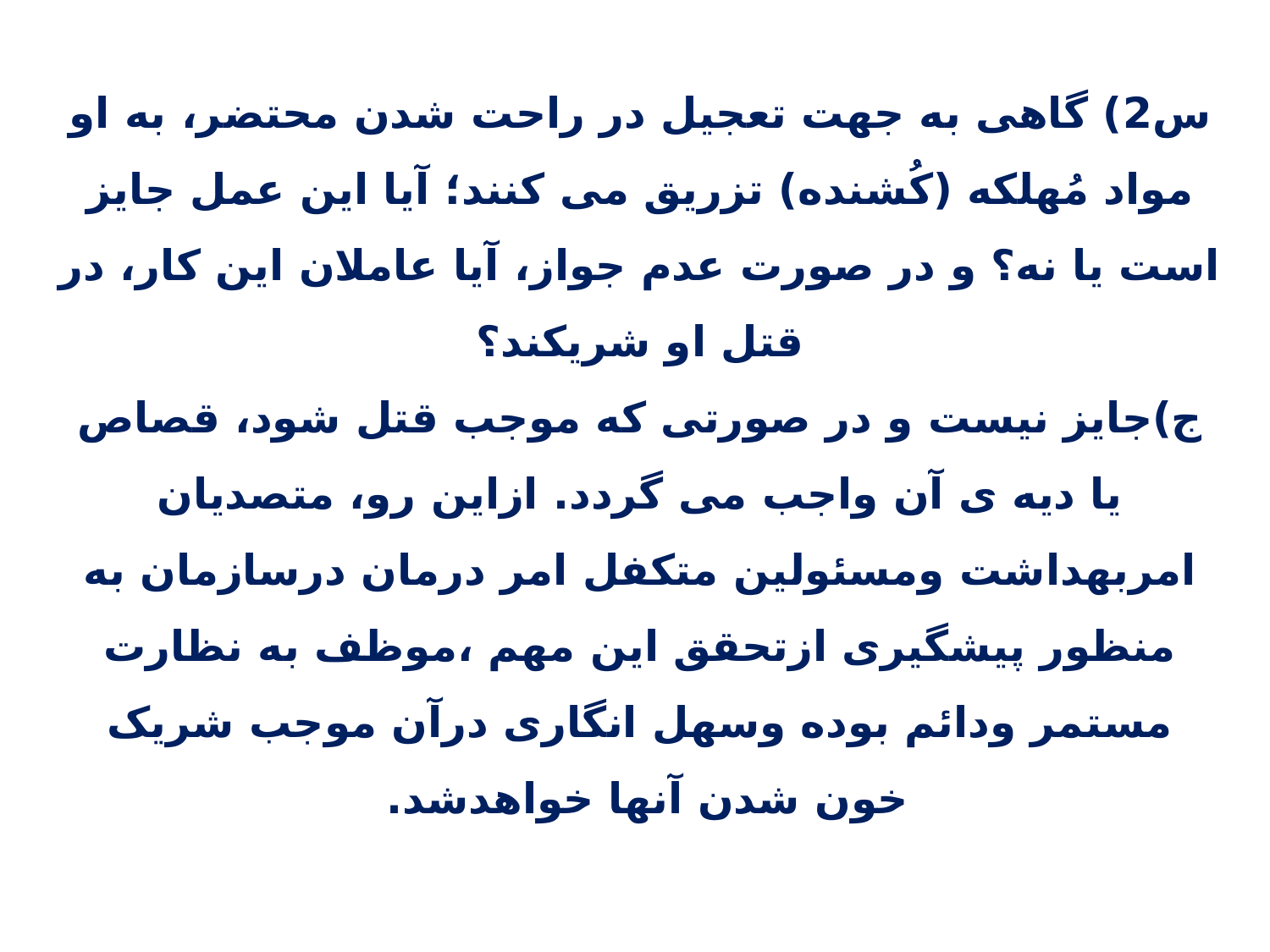

س2) گاهی به جهت تعجیل در راحت شدن محتضر، به او مواد مُهلکه (کُشنده) تزریق می کنند؛ آیا این عمل جایز است یا نه؟ و در صورت عدم جواز، آیا عاملان این کار، در قتل او شریکند؟
ج)جایز نیست و در صورتی که موجب قتل شود، قصاص یا دیه ی آن واجب می گردد. ازاین رو، متصدیان امربهداشت ومسئولین متکفل امر درمان درسازمان به منظور پیشگیری ازتحقق این مهم ،موظف به نظارت مستمر ودائم بوده وسهل انگاری درآن موجب شریک خون شدن آنها خواهدشد.